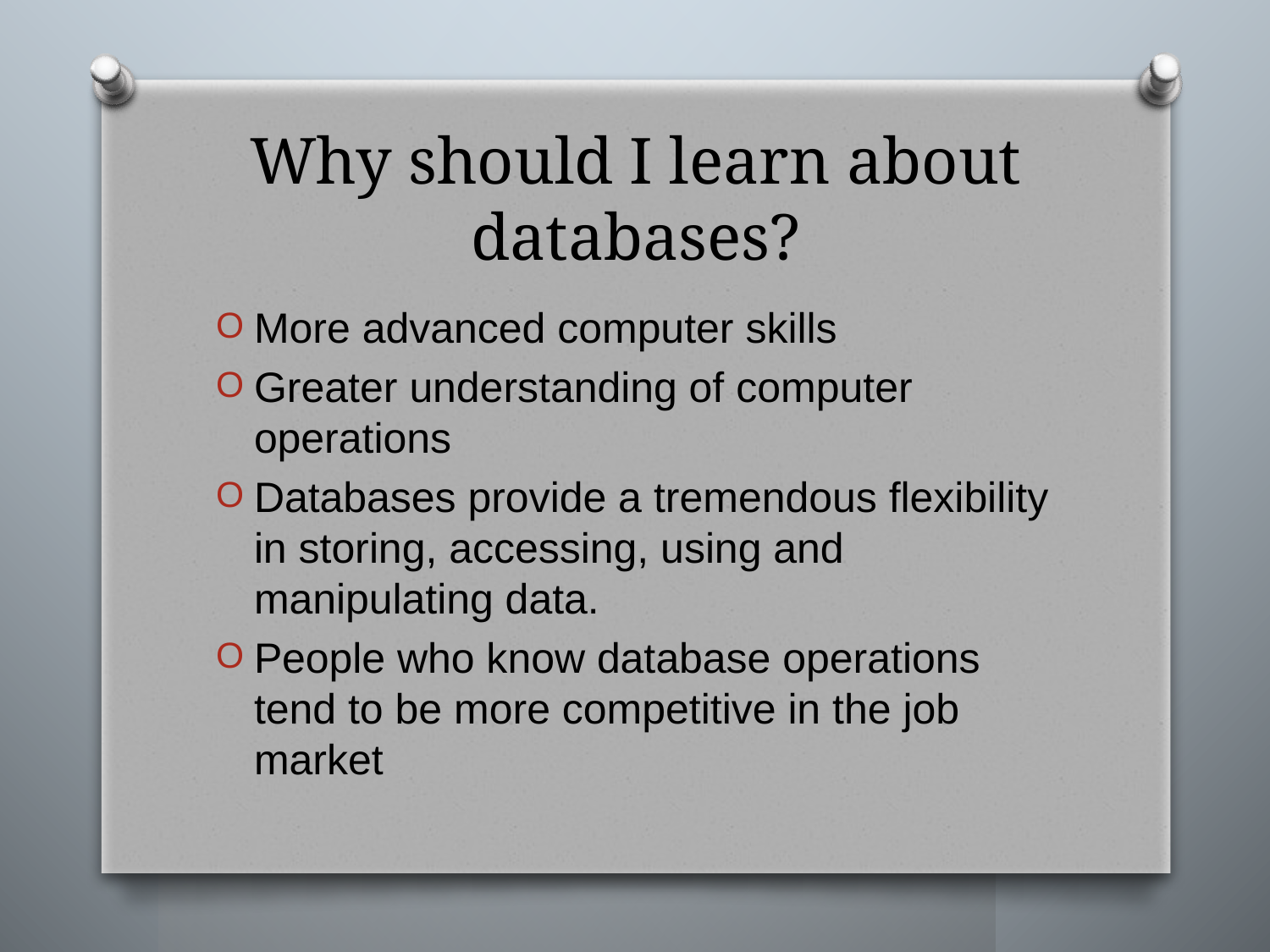

# Why should I learn about databases?
More advanced computer skills
Greater understanding of computer operations
Databases provide a tremendous flexibility in storing, accessing, using and manipulating data.
People who know database operations tend to be more competitive in the job market